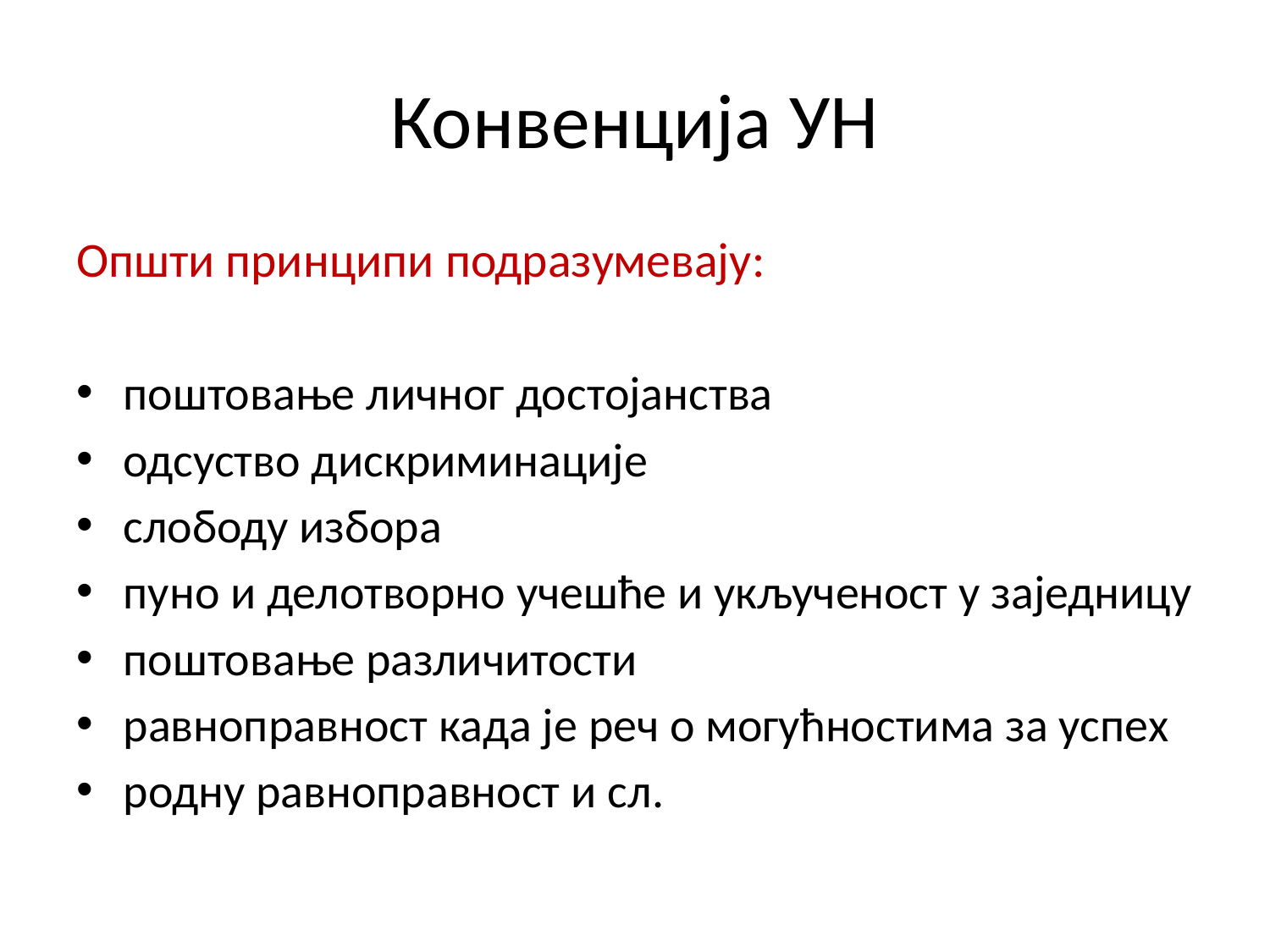

# Конвенција УН
Општи принципи подразумевају:

поштовање личног достојанства
одсуство дискриминације
слободу избора
пуно и делотворно учешће и укљученост у заједницу
поштовање различитости
равноправност када је реч о могућностима за успех
родну равноправност и сл.